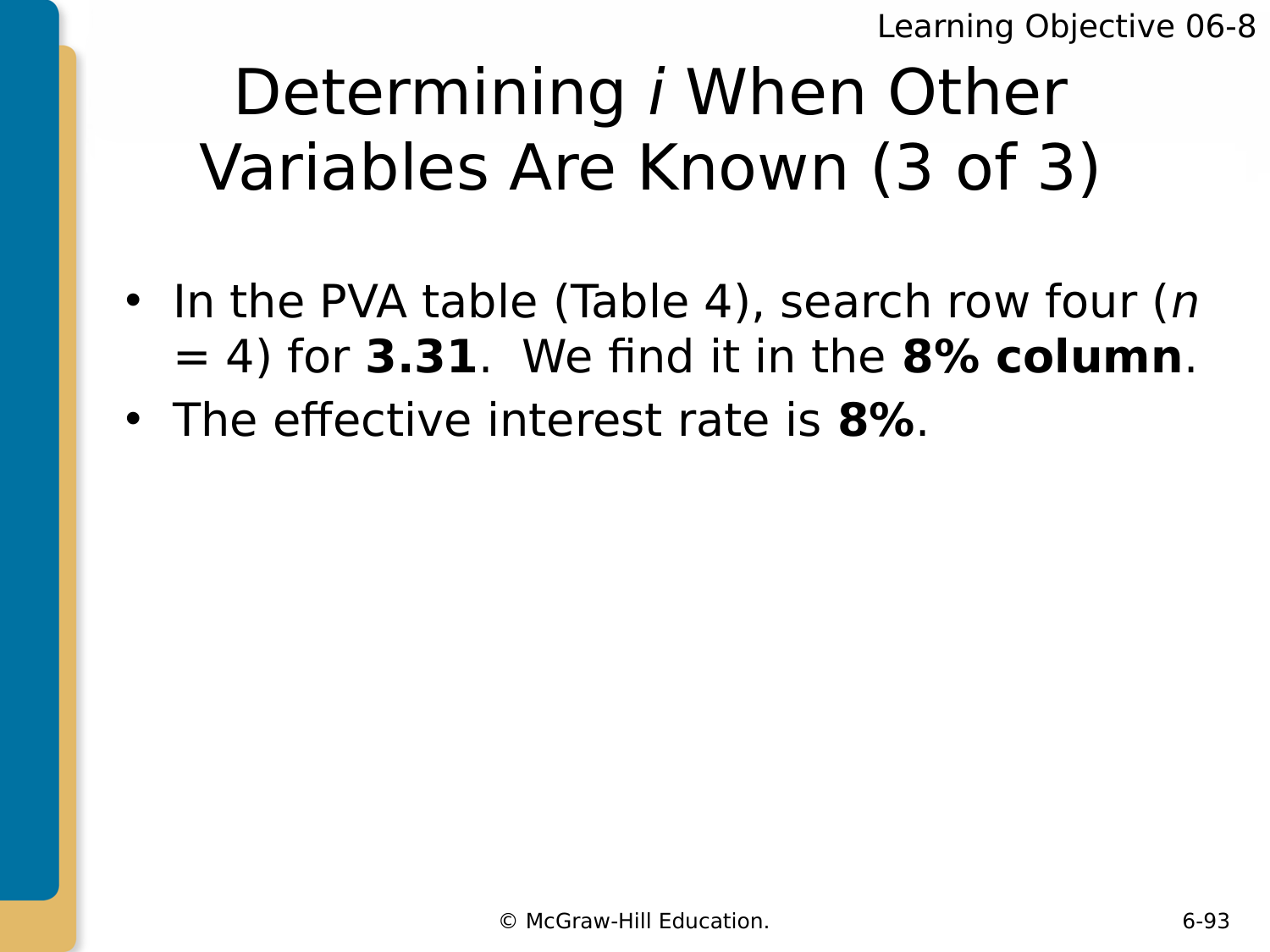

Learning Objective 06-8
# Determining i When Other Variables Are Known (3 of 3)
In the PVA table (Table 4), search row four (n = 4) for 3.31.  We find it in the 8% column.
The effective interest rate is 8%.